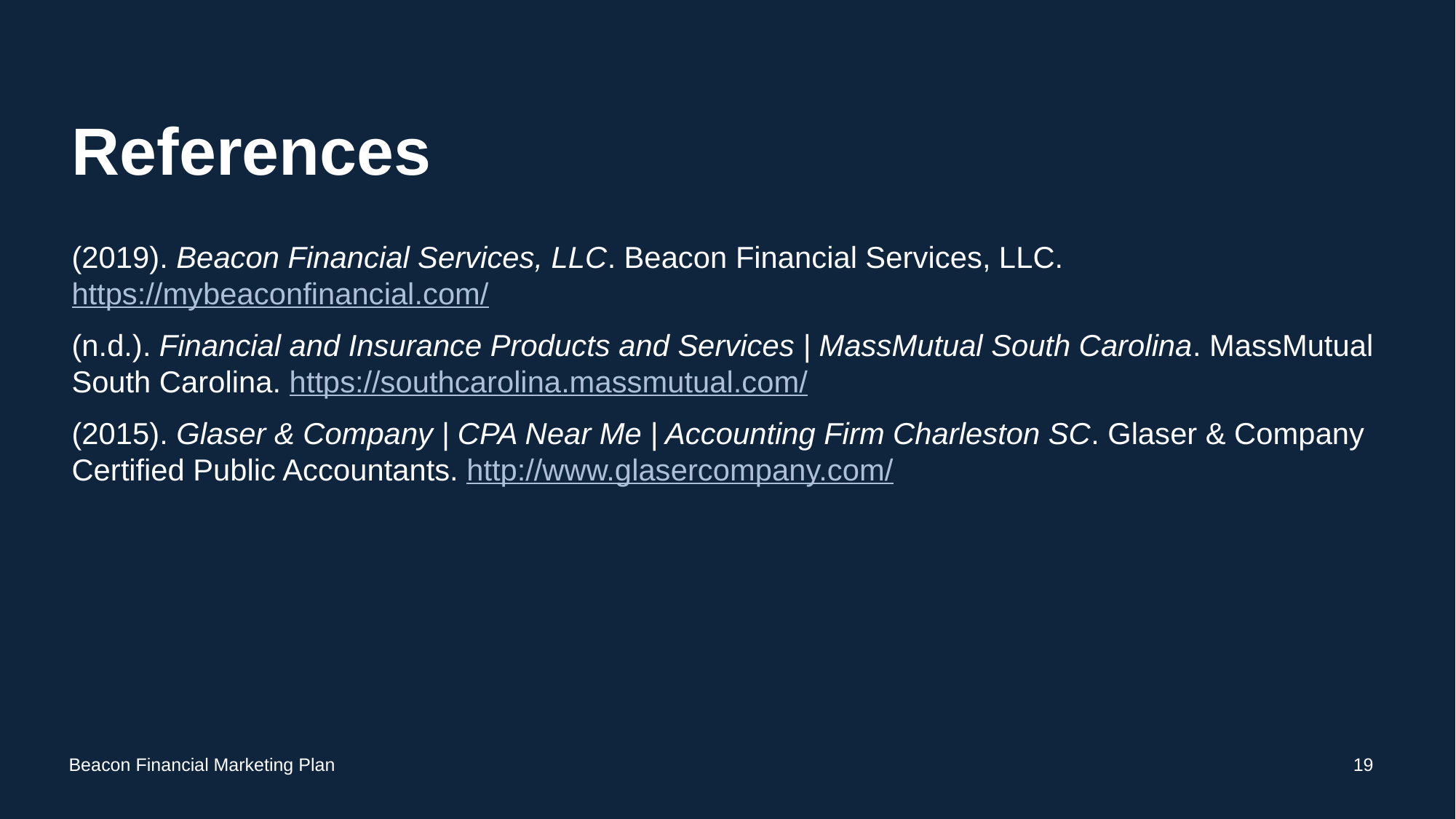

# References
(2019). Beacon Financial Services, LLC. Beacon Financial Services, LLC. https://mybeaconfinancial.com/
(n.d.). Financial and Insurance Products and Services | MassMutual South Carolina. MassMutual South Carolina. https://southcarolina.massmutual.com/
(2015). Glaser & Company | CPA Near Me | Accounting Firm Charleston SC. Glaser & Company Certified Public Accountants. http://www.glasercompany.com/
19
Beacon Financial Marketing Plan